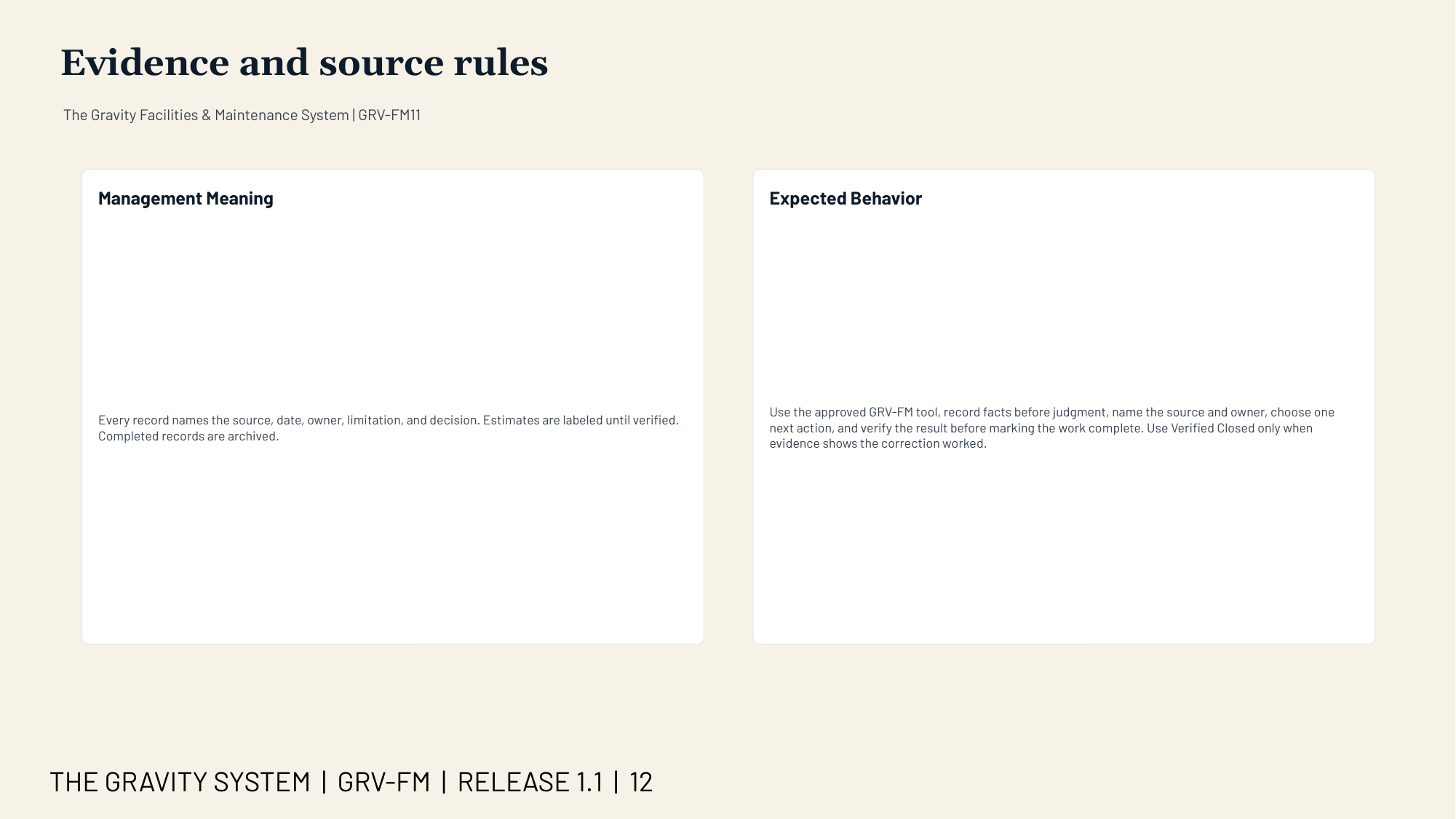

Evidence and source rules
The Gravity Facilities & Maintenance System | GRV-FM11

Management Meaning
Expected Behavior
Every record names the source, date, owner, limitation, and decision. Estimates are labeled until verified. Completed records are archived.
Use the approved GRV-FM tool, record facts before judgment, name the source and owner, choose one next action, and verify the result before marking the work complete. Use Verified Closed only when evidence shows the correction worked.
THE GRAVITY SYSTEM  |  GRV-FM  |  RELEASE 1.1  |  12